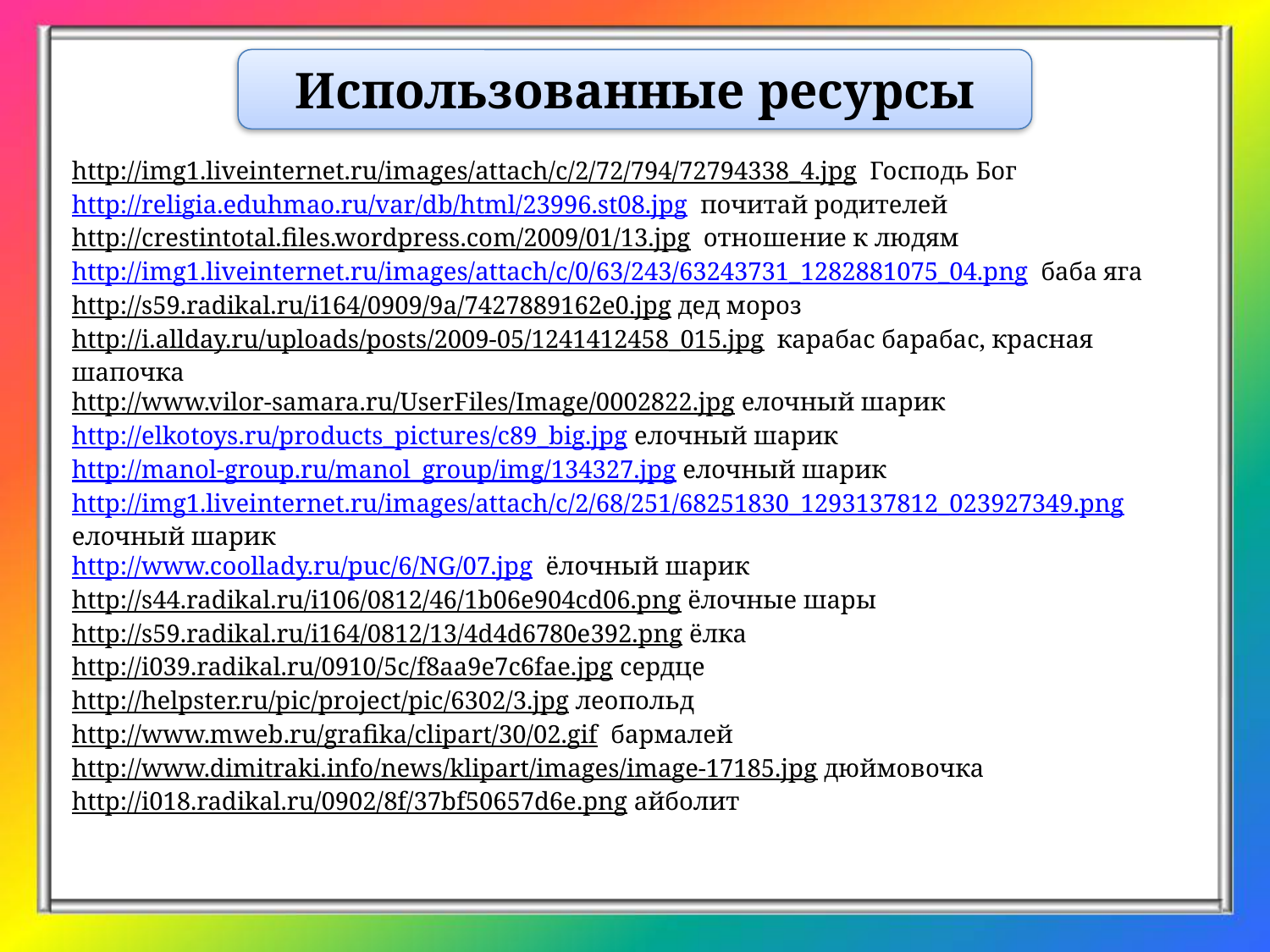

Использованные ресурсы
http://img1.liveinternet.ru/images/attach/c/2/72/794/72794338_4.jpg  Господь Бог
http://religia.eduhmao.ru/var/db/html/23996.st08.jpg  почитай родителей
http://crestintotal.files.wordpress.com/2009/01/13.jpg  отношение к людям
http://img1.liveinternet.ru/images/attach/c/0/63/243/63243731_1282881075_04.png  баба яга
http://s59.radikal.ru/i164/0909/9a/7427889162e0.jpg дед мороз
http://i.allday.ru/uploads/posts/2009-05/1241412458_015.jpg  карабас барабас, красная шапочка
http://www.vilor-samara.ru/UserFiles/Image/0002822.jpg елочный шарик
http://elkotoys.ru/products_pictures/c89_big.jpg елочный шарик
http://manol-group.ru/manol_group/img/134327.jpg елочный шарик http://img1.liveinternet.ru/images/attach/c/2/68/251/68251830_1293137812_023927349.png  елочный шарик
http://www.coollady.ru/puc/6/NG/07.jpg  ёлочный шарик
http://s44.radikal.ru/i106/0812/46/1b06e904cd06.png ёлочные шары
http://s59.radikal.ru/i164/0812/13/4d4d6780e392.png ёлка
http://i039.radikal.ru/0910/5c/f8aa9e7c6fae.jpg сердце
http://helpster.ru/pic/project/pic/6302/3.jpg леопольд
http://www.mweb.ru/grafika/clipart/30/02.gif  бармалей
http://www.dimitraki.info/news/klipart/images/image-17185.jpg дюймовочка
http://i018.radikal.ru/0902/8f/37bf50657d6e.png айболит